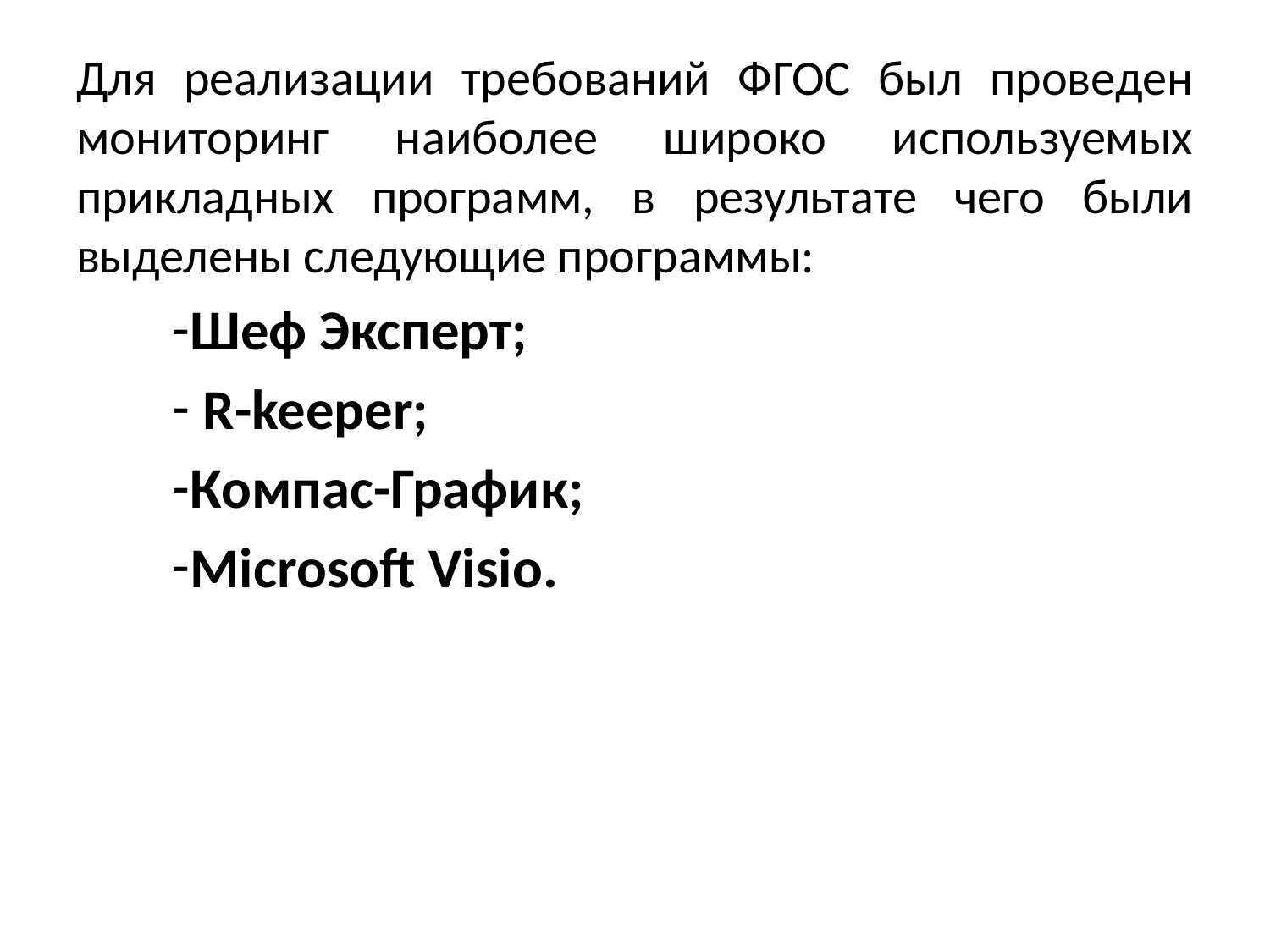

Для реализации требований ФГОС был проведен мониторинг наиболее широко используемых прикладных программ, в результате чего были выделены следующие программы:
Шеф Эксперт;
 R-keeper;
Компас-График;
Microsoft Visio.